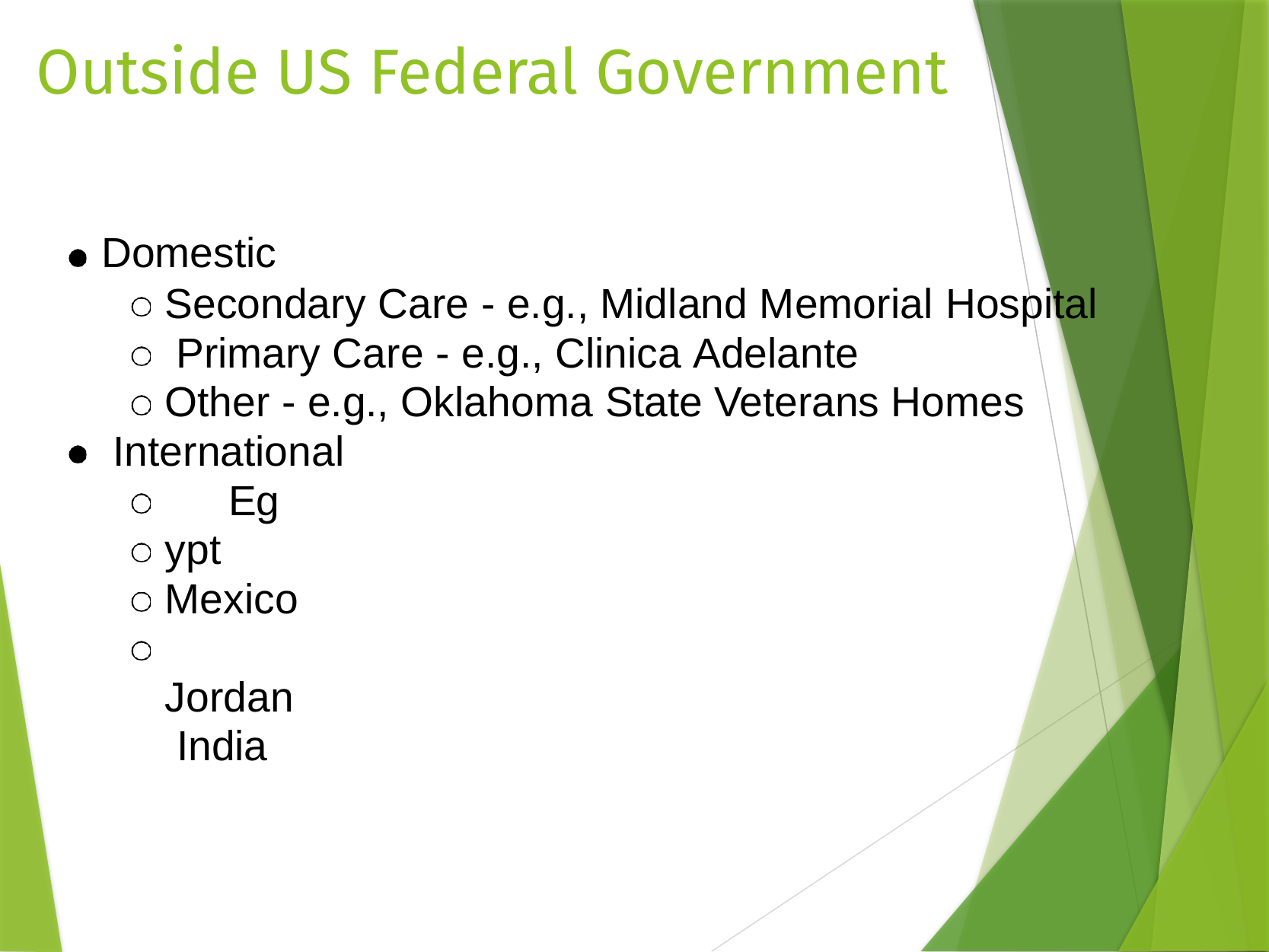

# Outside US Federal Government
Domestic
Secondary Care - e.g., Midland Memorial Hospital  Primary Care - e.g., Clinica Adelante
Other - e.g., Oklahoma State Veterans Homes  International
Egypt  Mexico  Jordan  India